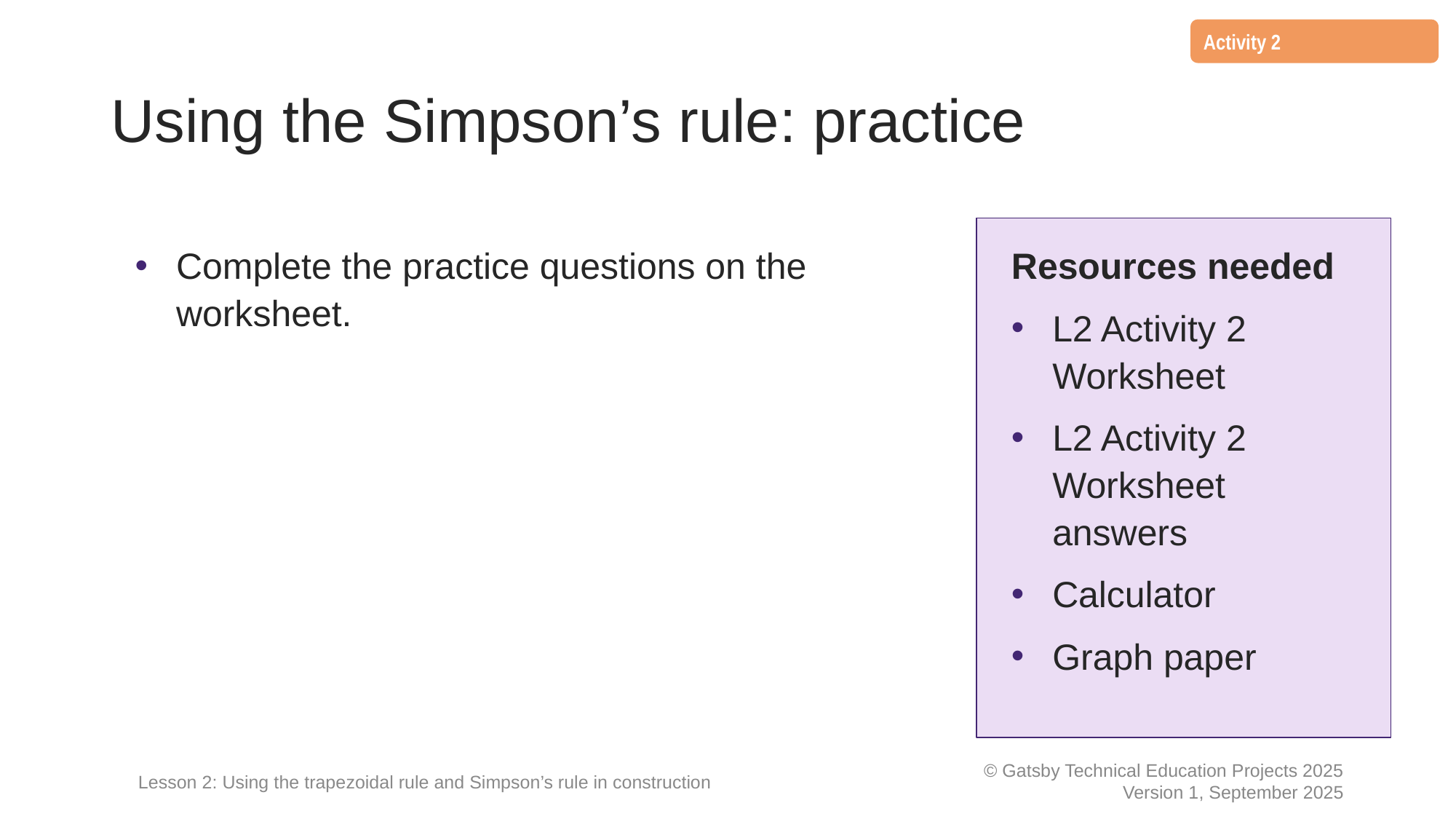

Activity 2
# Using the Simpson’s rule: practice
Complete the practice questions on the worksheet.

Resources needed
L2 Activity 2 Worksheet
L2 Activity 2 Worksheet answers
Calculator
Graph paper
Lesson 2: Using the trapezoidal rule and Simpson’s rule in construction